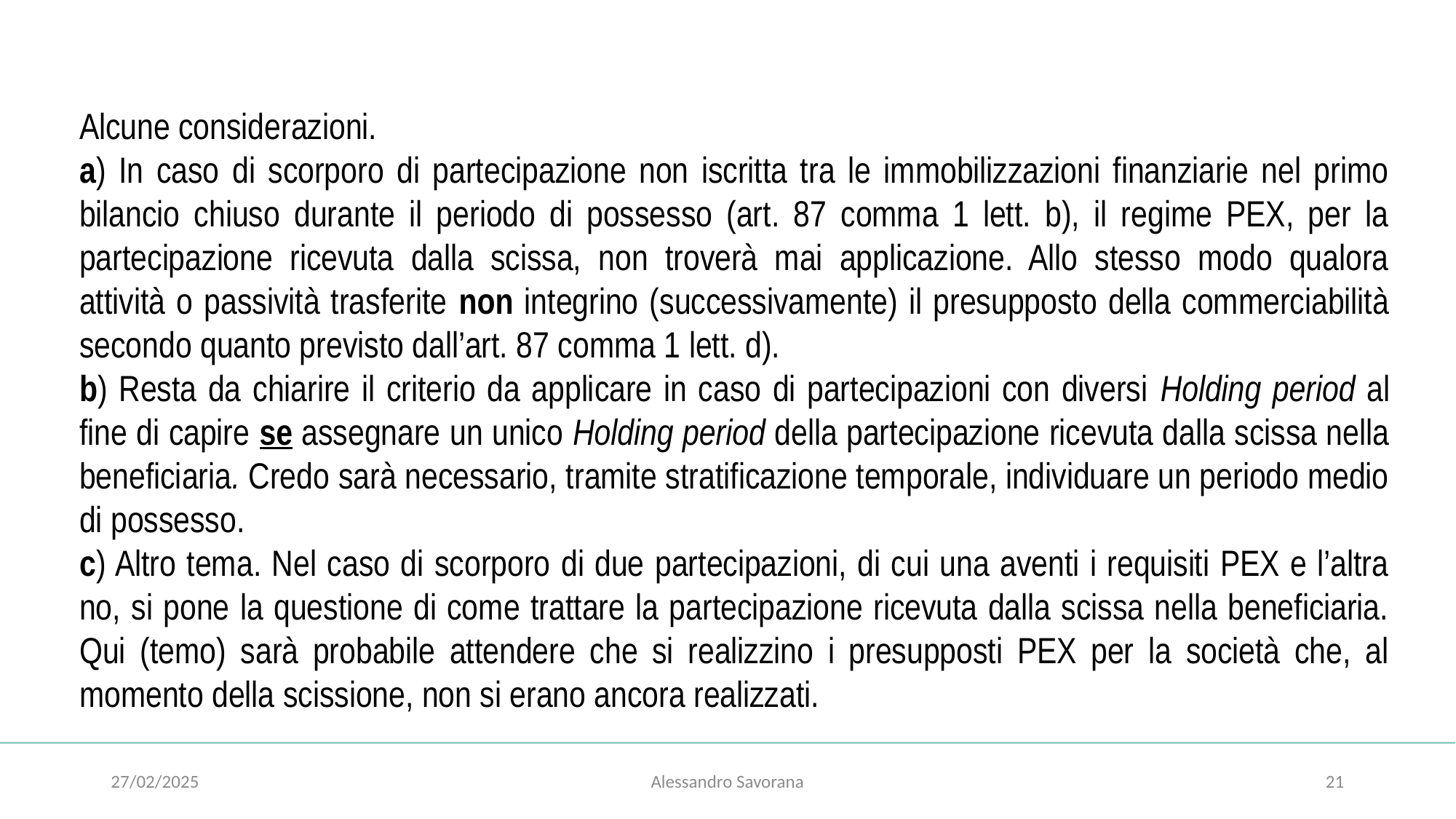

#
Alcune considerazioni.
a) In caso di scorporo di partecipazione non iscritta tra le immobilizzazioni finanziarie nel primo bilancio chiuso durante il periodo di possesso (art. 87 comma 1 lett. b), il regime PEX, per la partecipazione ricevuta dalla scissa, non troverà mai applicazione. Allo stesso modo qualora attività o passività trasferite non integrino (successivamente) il presupposto della commerciabilità secondo quanto previsto dall’art. 87 comma 1 lett. d).
b) Resta da chiarire il criterio da applicare in caso di partecipazioni con diversi Holding period al fine di capire se assegnare un unico Holding period della partecipazione ricevuta dalla scissa nella beneficiaria. Credo sarà necessario, tramite stratificazione temporale, individuare un periodo medio di possesso.
c) Altro tema. Nel caso di scorporo di due partecipazioni, di cui una aventi i requisiti PEX e l’altra no, si pone la questione di come trattare la partecipazione ricevuta dalla scissa nella beneficiaria. Qui (temo) sarà probabile attendere che si realizzino i presupposti PEX per la società che, al momento della scissione, non si erano ancora realizzati.

27/02/2025
Alessandro Savorana
21